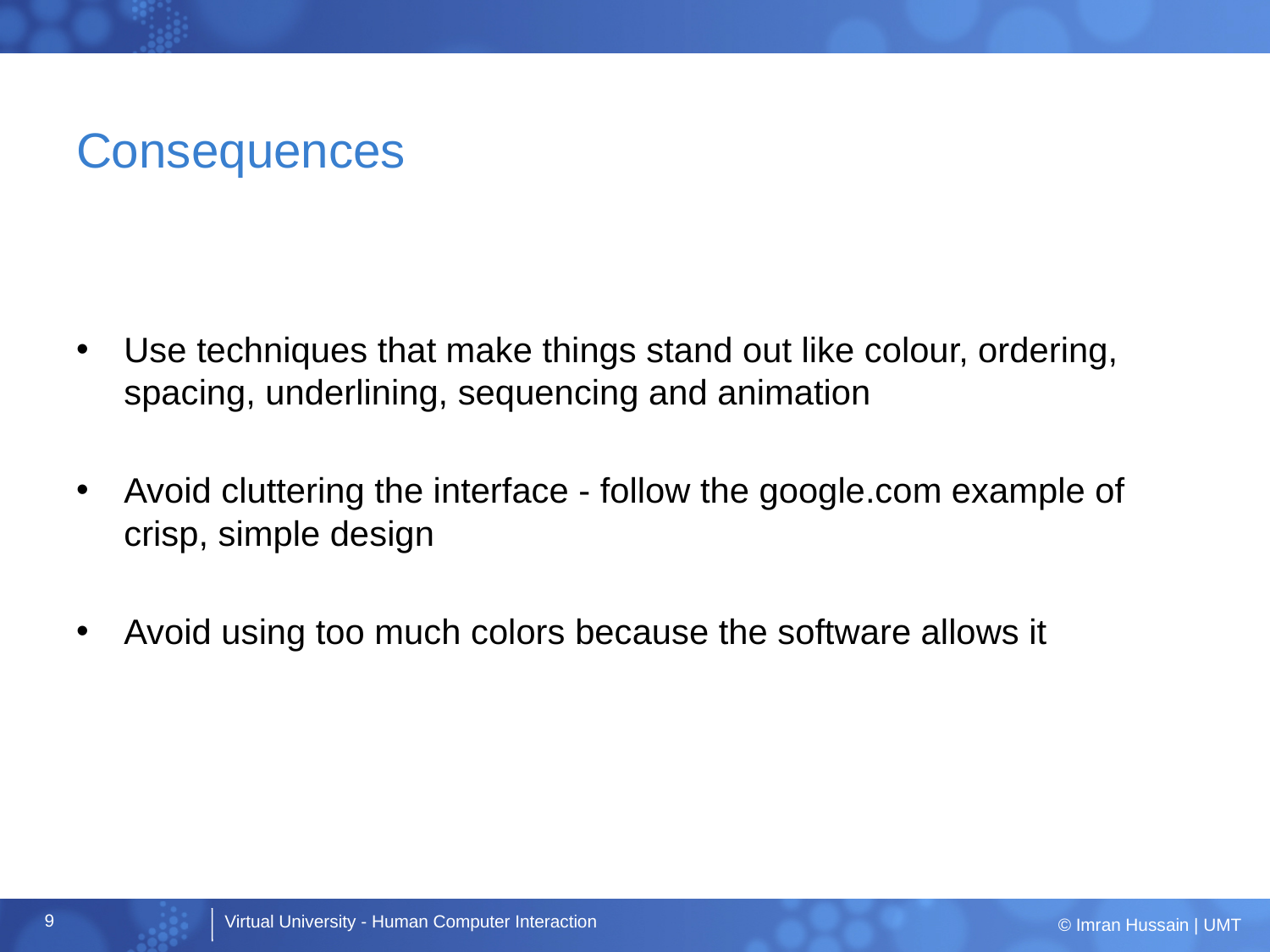

# Consequences

Use techniques that make things stand out like colour, ordering, spacing, underlining, sequencing and animation

Avoid cluttering the interface - follow the google.com example of crisp, simple design

Avoid using too much colors because the software allows it